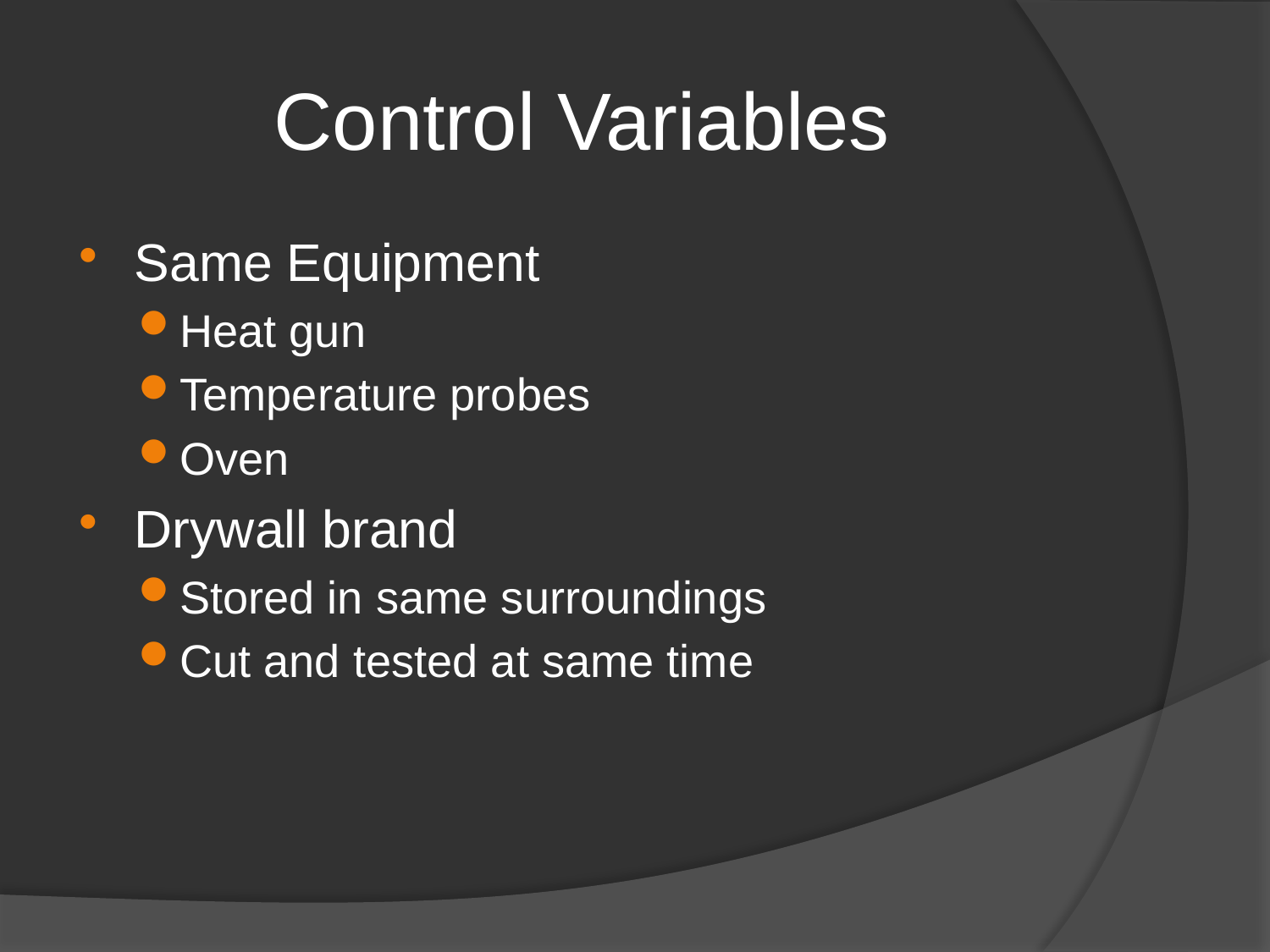

# Control Variables
Same Equipment
Heat gun
Temperature probes
Oven
Drywall brand
Stored in same surroundings
Cut and tested at same time